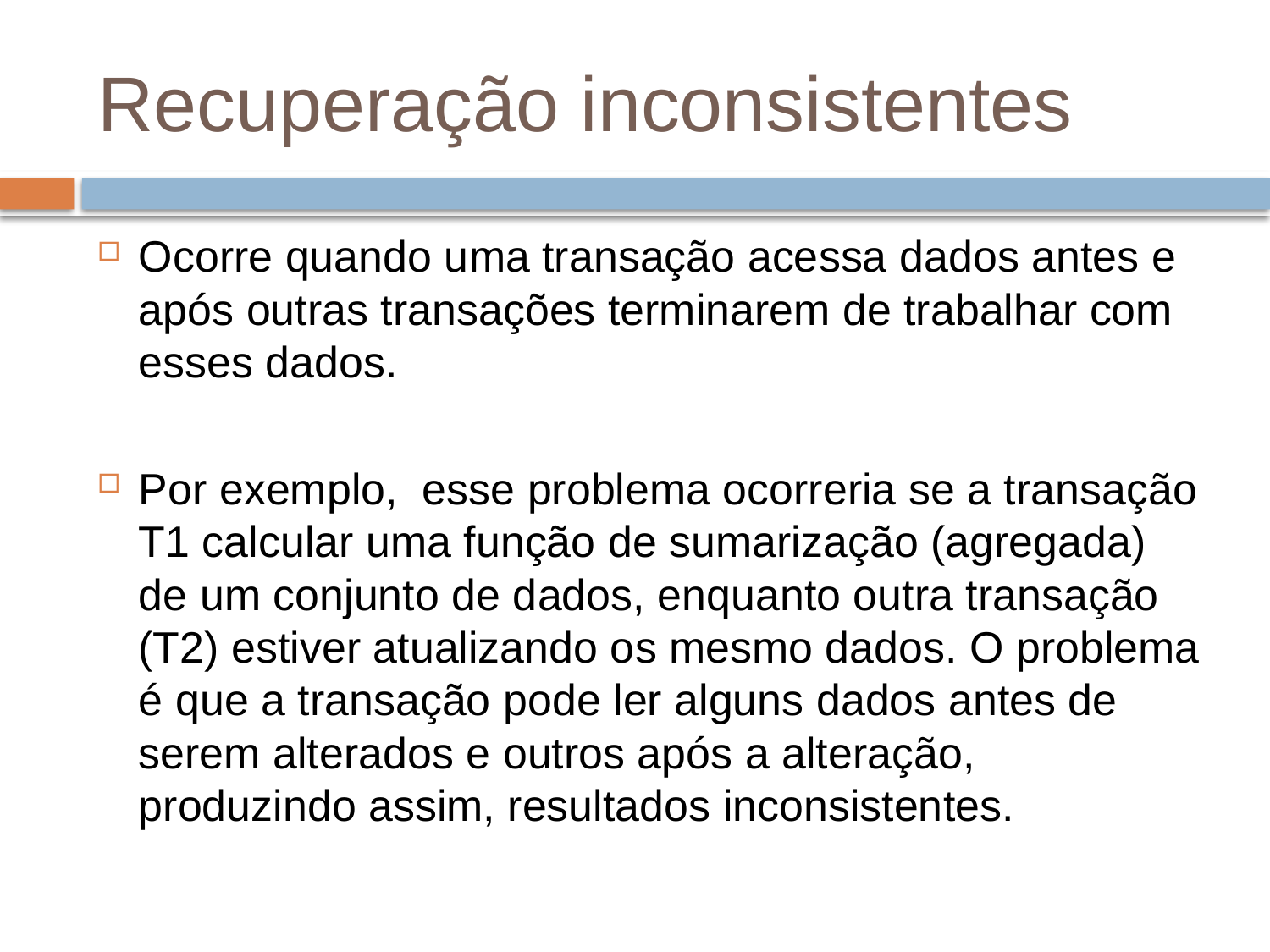

# Recuperação inconsistentes
Ocorre quando uma transação acessa dados antes e após outras transações terminarem de trabalhar com esses dados.

Por exemplo,  esse problema ocorreria se a transação T1 calcular uma função de sumarização (agregada) de um conjunto de dados, enquanto outra transação (T2) estiver atualizando os mesmo dados. O problema é que a transação pode ler alguns dados antes de serem alterados e outros após a alteração, produzindo assim, resultados inconsistentes.